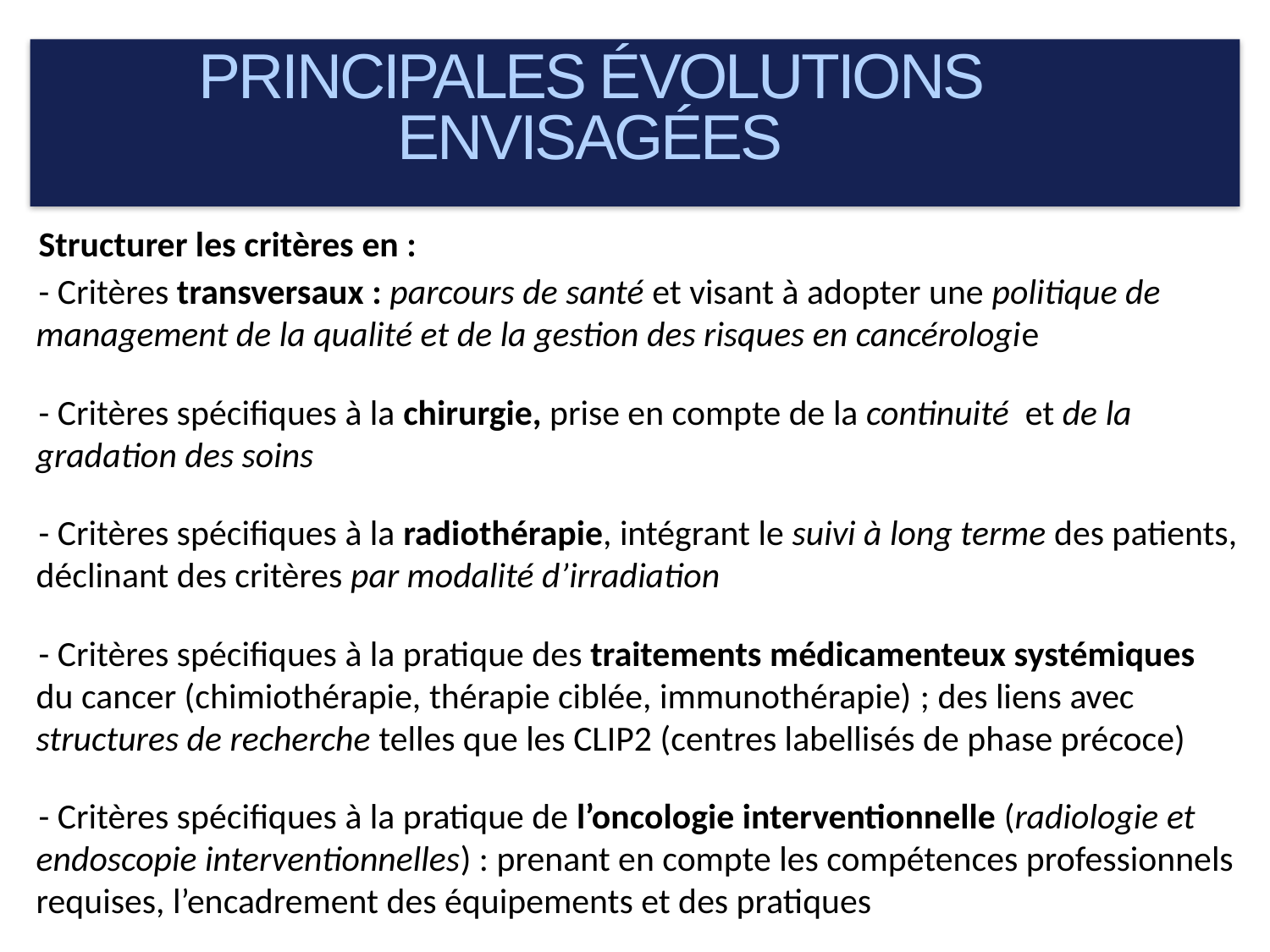

PRINCIPALES ÉVOLUTIONS ENVISAGÉES
Structurer les critères en :
- Critères transversaux : parcours de santé et visant à adopter une politique de management de la qualité et de la gestion des risques en cancérologie

- Critères spécifiques à la chirurgie, prise en compte de la continuité  et de la gradation des soins

- Critères spécifiques à la radiothérapie, intégrant le suivi à long terme des patients, déclinant des critères par modalité d’irradiation

- Critères spécifiques à la pratique des traitements médicamenteux systémiques du cancer (chimiothérapie, thérapie ciblée, immunothérapie) ; des liens avec structures de recherche telles que les CLIP2 (centres labellisés de phase précoce)

- Critères spécifiques à la pratique de l’oncologie interventionnelle (radiologie et endoscopie interventionnelles) : prenant en compte les compétences professionnels requises, l’encadrement des équipements et des pratiques